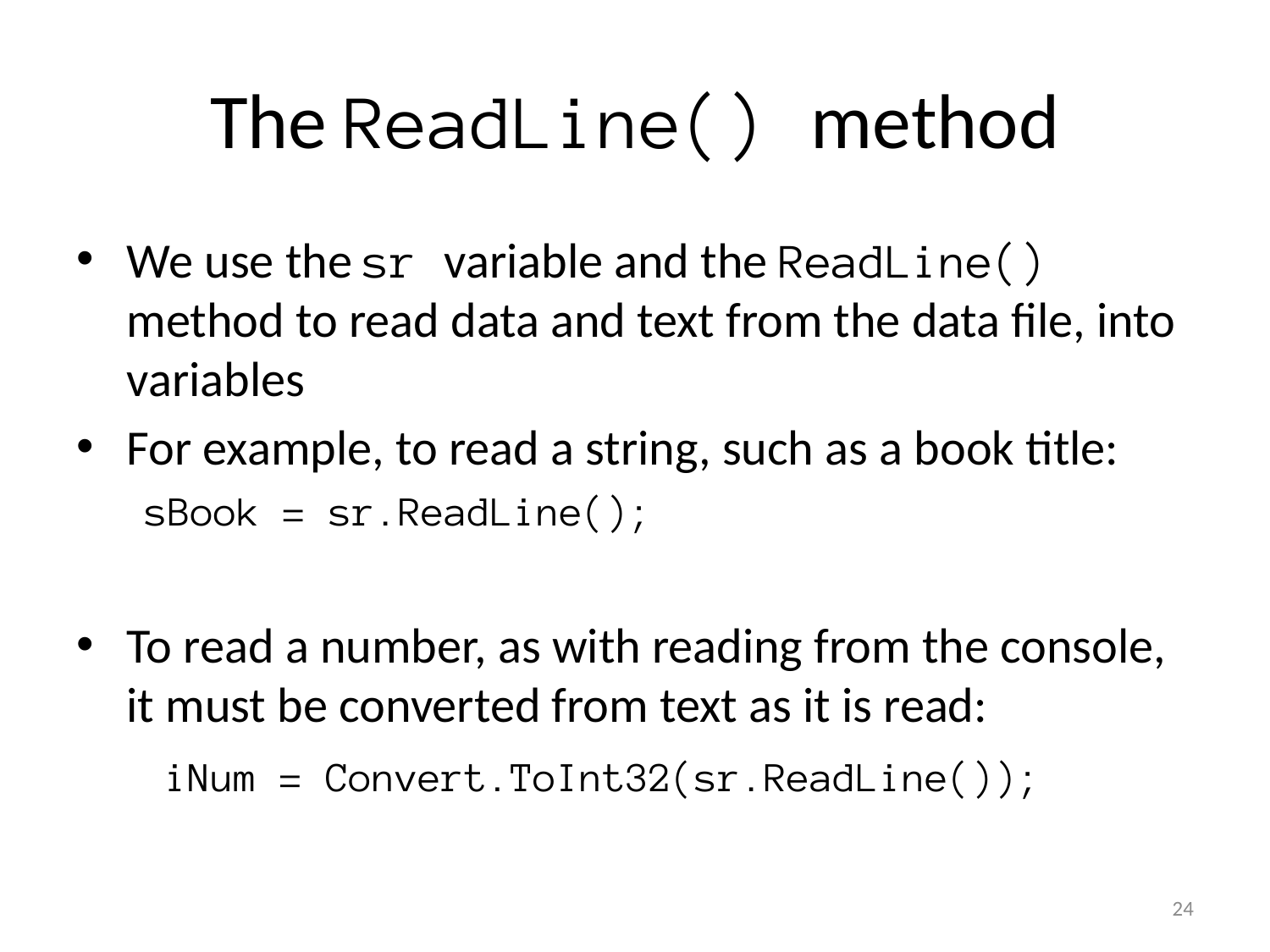

# The ReadLine() method
We use the sr variable and the ReadLine() method to read data and text from the data file, into variables
For example, to read a string, such as a book title:
   sBook = sr.ReadLine();

To read a number, as with reading from the console, it must be converted from text as it is read:
   iNum = Convert.ToInt32(sr.ReadLine());

24